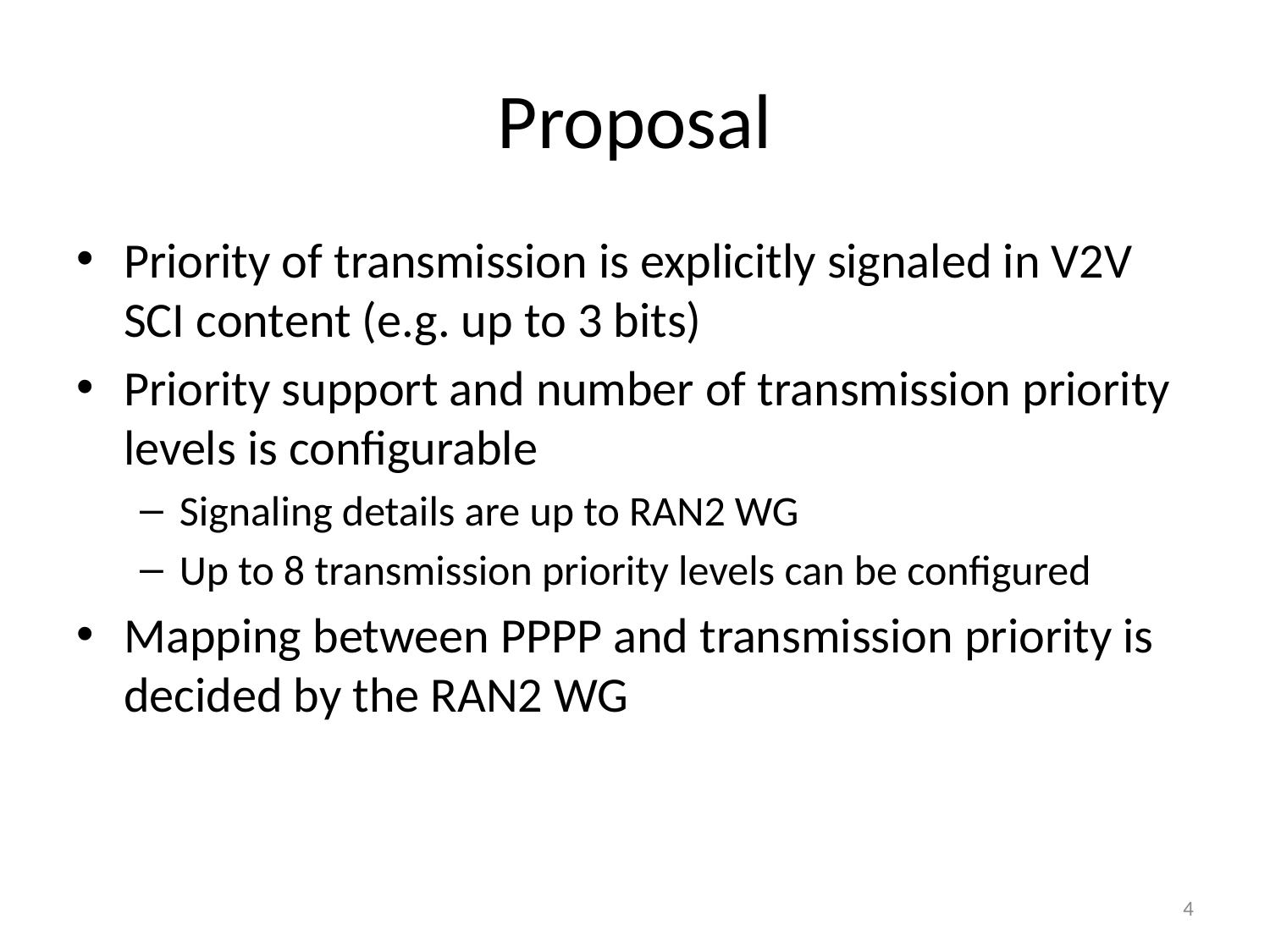

# Proposal
Priority of transmission is explicitly signaled in V2V SCI content (e.g. up to 3 bits)
Priority support and number of transmission priority levels is configurable
Signaling details are up to RAN2 WG
Up to 8 transmission priority levels can be configured
Mapping between PPPP and transmission priority is decided by the RAN2 WG
4